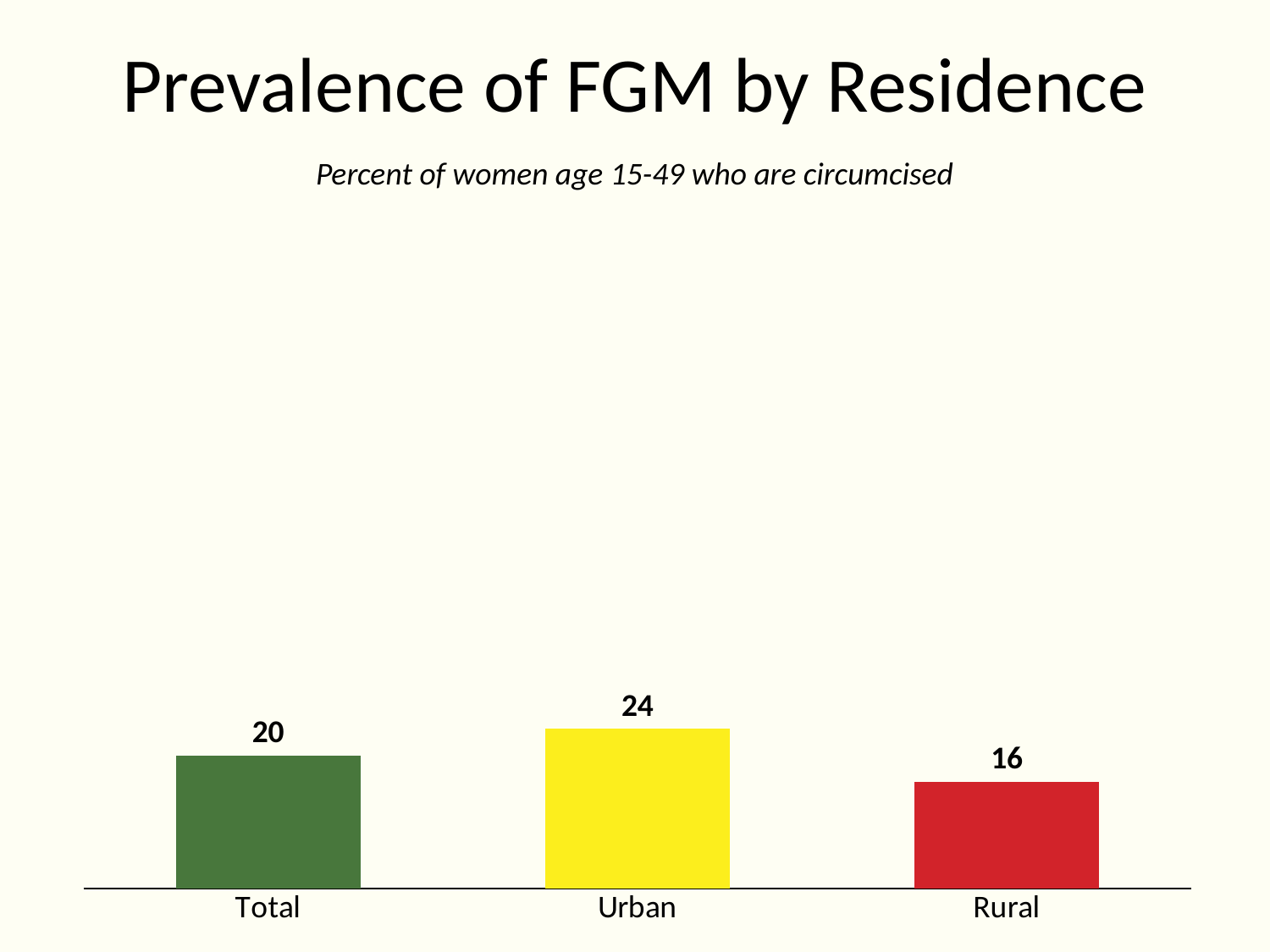

# Prevalence of FGM by Residence
Percent of women age 15-49 who are circumcised

### Chart

| Category | Series 1 |
|---|---|
| Total | 20.0 |
| Urban | 24.0 |
| Rural | 16.0 |